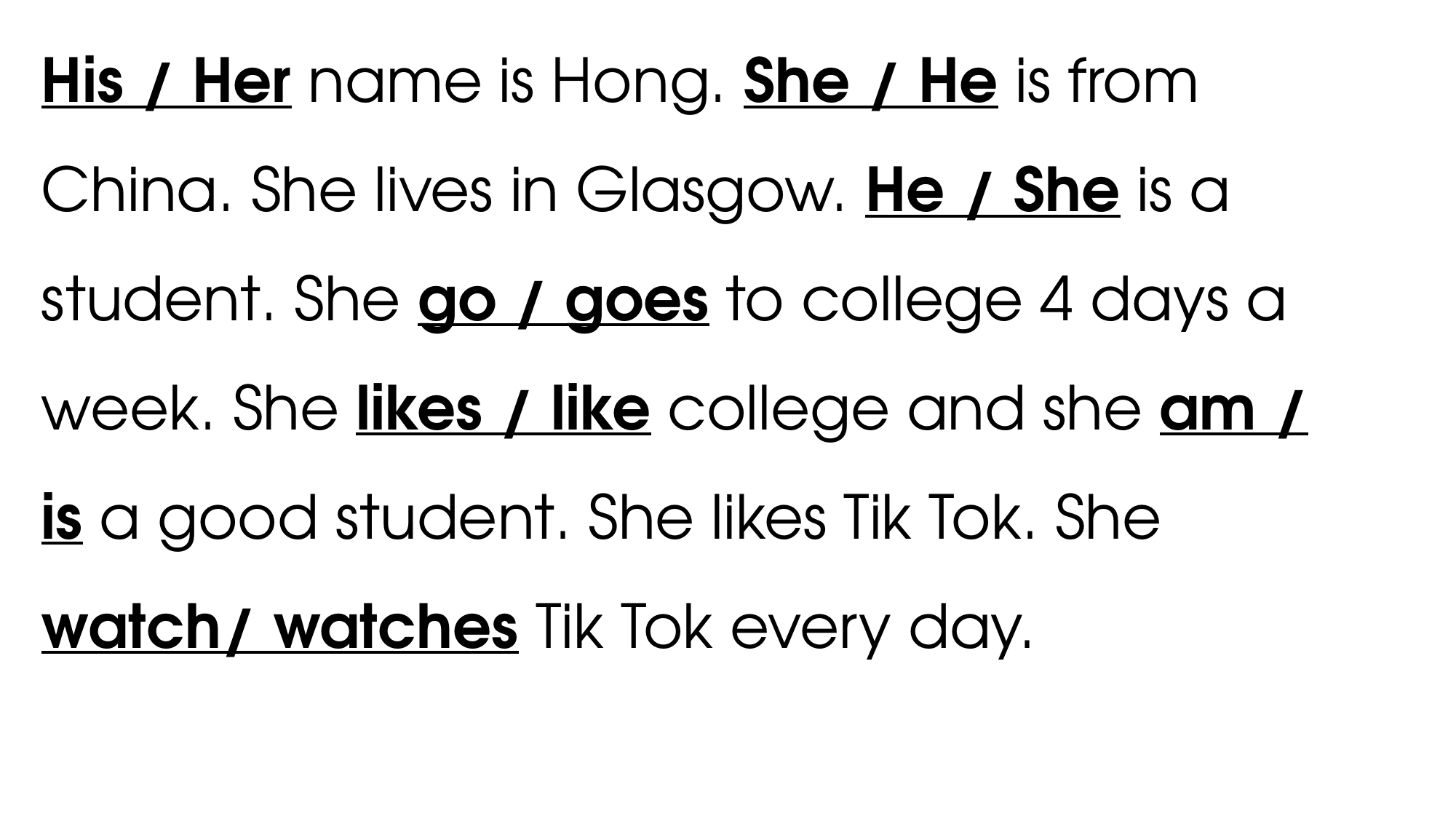

His / Her name is Hong. She / He is from China. She lives in Glasgow. He / She is a student. She go / goes to college 4 days a week. She likes / like college and she am / is a good student. She likes Tik Tok. She watch/ watches Tik Tok every day.